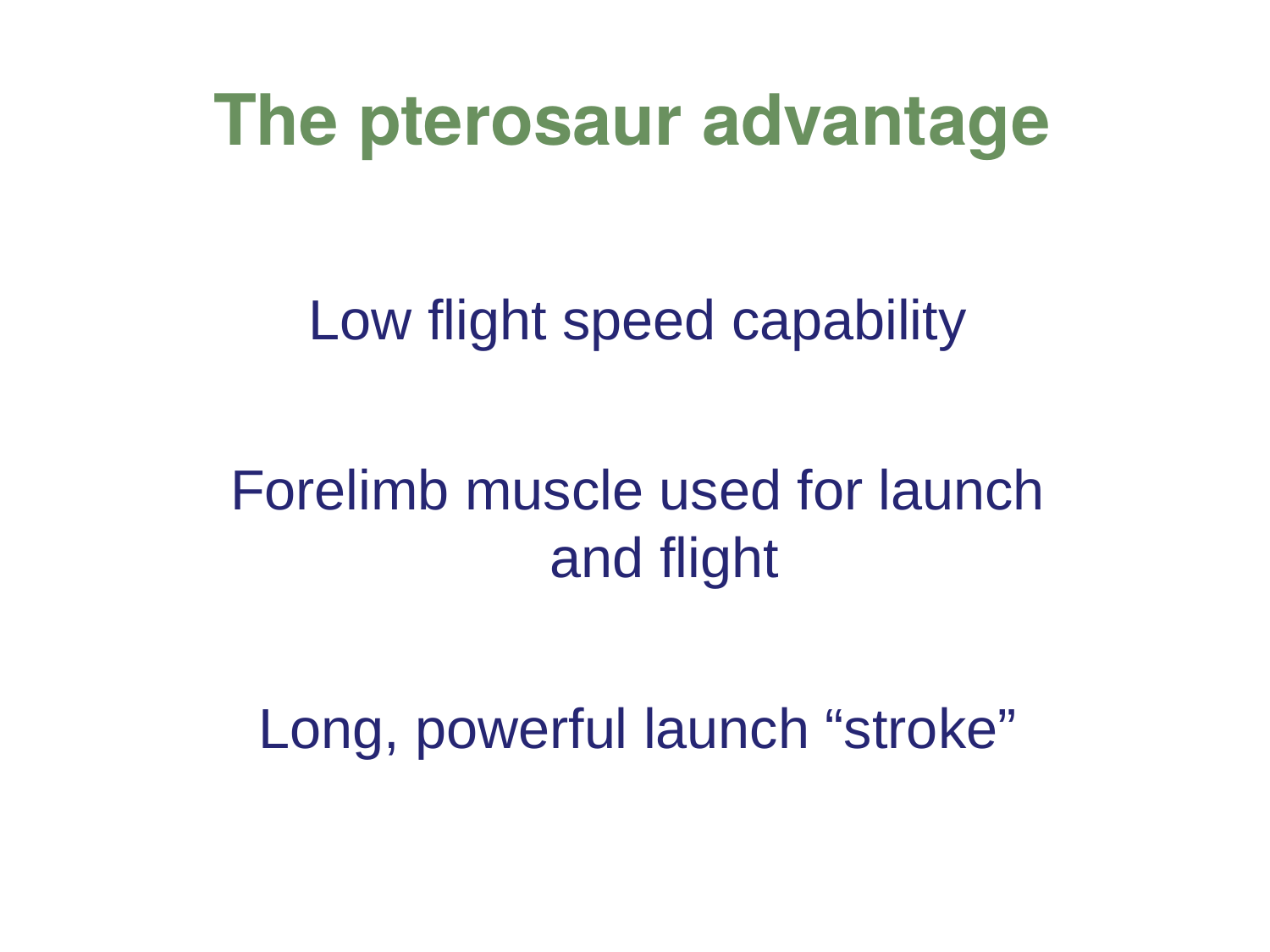

# The pterosaur advantage
Low flight speed capability

Forelimb muscle used for launch and flight

Long, powerful launch “stroke”